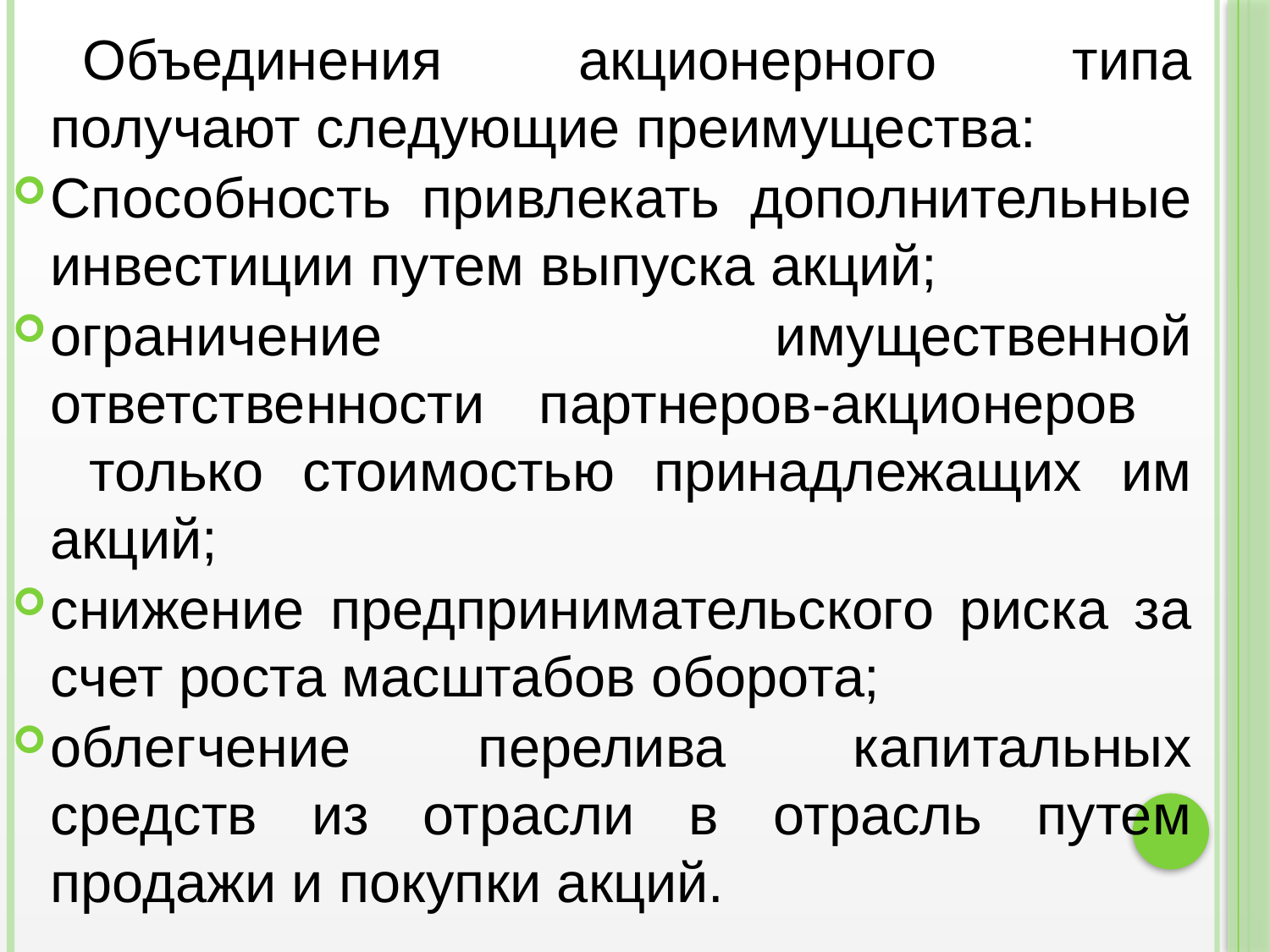

Объединения акционерного типа получают следующие преимущества:
Способность привлекать дополнительные инвестиции путем выпуска акций;
ограничение имущественной ответственности партнеров-акционеров
 только стоимостью принадлежащих им акций;
снижение предпринимательского риска за счет роста масштабов оборота;
облегчение перелива капитальных средств из отрасли в отрасль путем продажи и покупки акций.